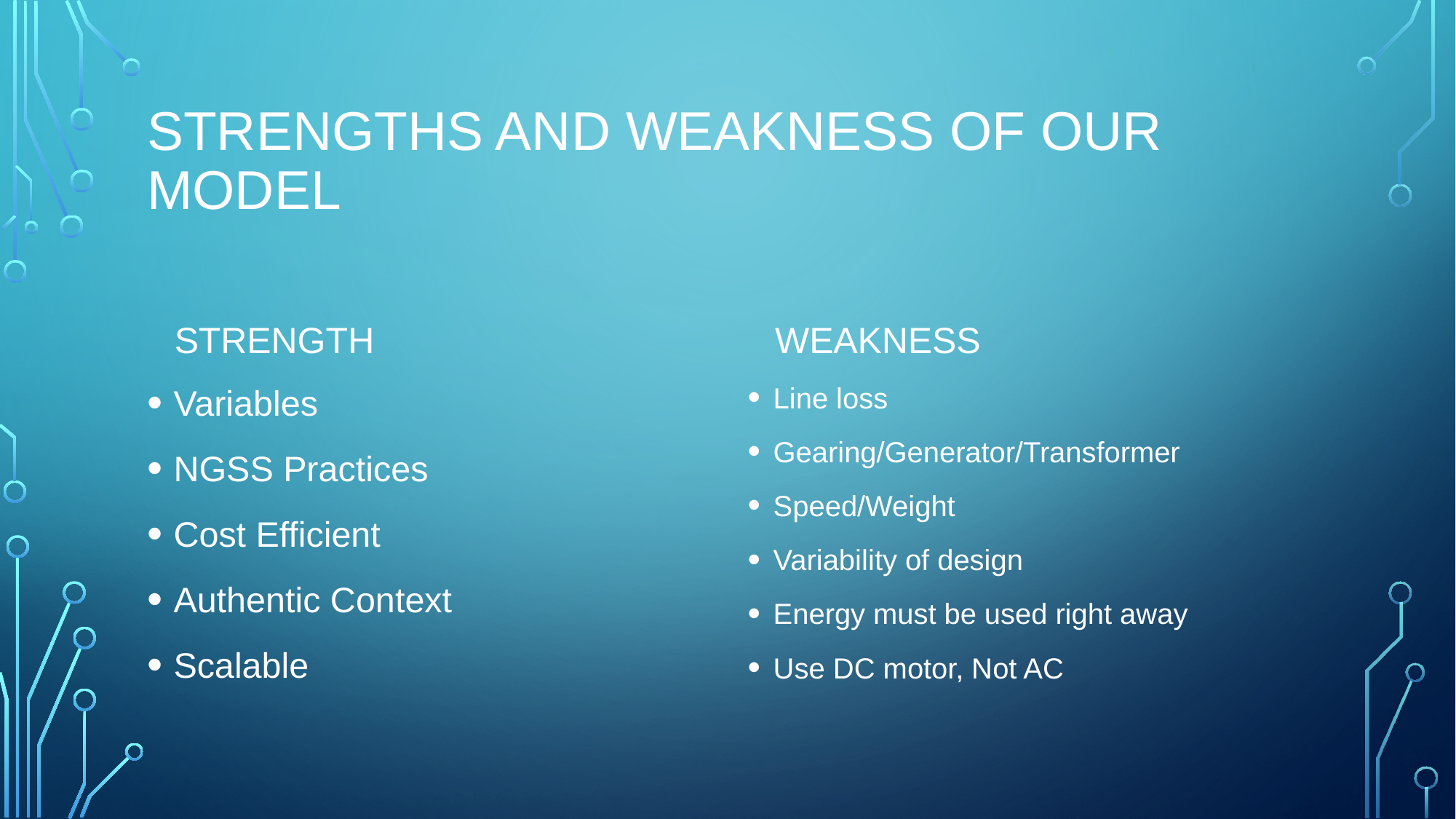

# Strengths and weakness of our model
Weakness
Strength
Variables
NGSS Practices
Cost Efficient
Authentic Context
Scalable
Line loss
Gearing/Generator/Transformer
Speed/Weight
Variability of design
Energy must be used right away
Use DC motor, Not AC